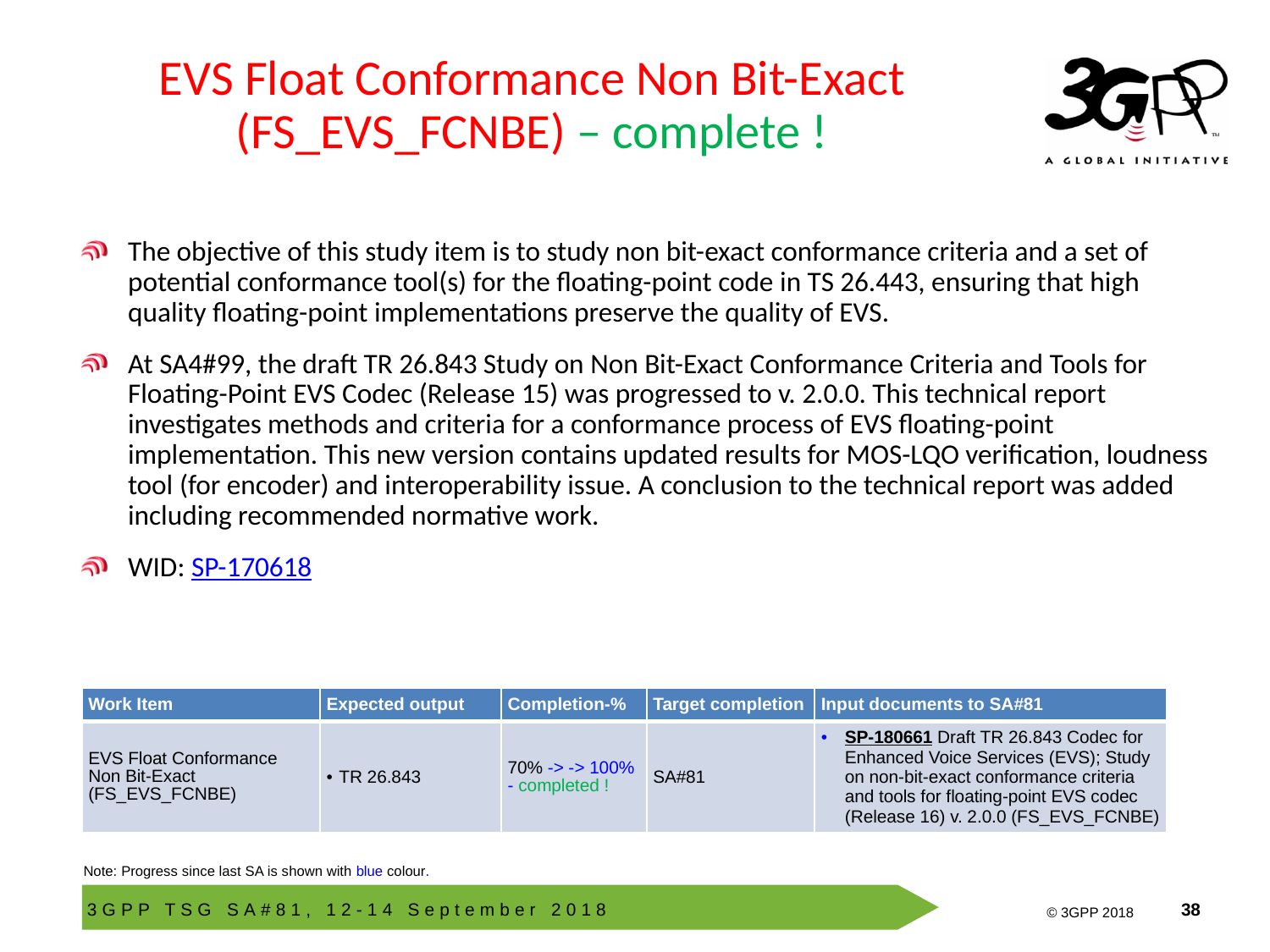

# EVS Float Conformance Non Bit-Exact (FS_EVS_FCNBE) – complete !
The objective of this study item is to study non bit-exact conformance criteria and a set of potential conformance tool(s) for the floating-point code in TS 26.443, ensuring that high quality floating-point implementations preserve the quality of EVS.
At SA4#99, the draft TR 26.843 Study on Non Bit-Exact Conformance Criteria and Tools for Floating-Point EVS Codec (Release 15) was progressed to v. 2.0.0. This technical report investigates methods and criteria for a conformance process of EVS floating-point implementation. This new version contains updated results for MOS-LQO verification, loudness tool (for encoder) and interoperability issue. A conclusion to the technical report was added including recommended normative work.
WID: SP-170618
| Work Item | Expected output | Completion-% | Target completion | Input documents to SA#81 |
| --- | --- | --- | --- | --- |
| EVS Float Conformance Non Bit-Exact (FS\_EVS\_FCNBE) | TR 26.843 | 70% -> -> 100% - completed ! | SA#81 | SP-180661 Draft TR 26.843 Codec for Enhanced Voice Services (EVS); Study on non-bit-exact conformance criteria and tools for floating-point EVS codec (Release 16) v. 2.0.0 (FS\_EVS\_FCNBE) |
Note: Progress since last SA is shown with blue colour.